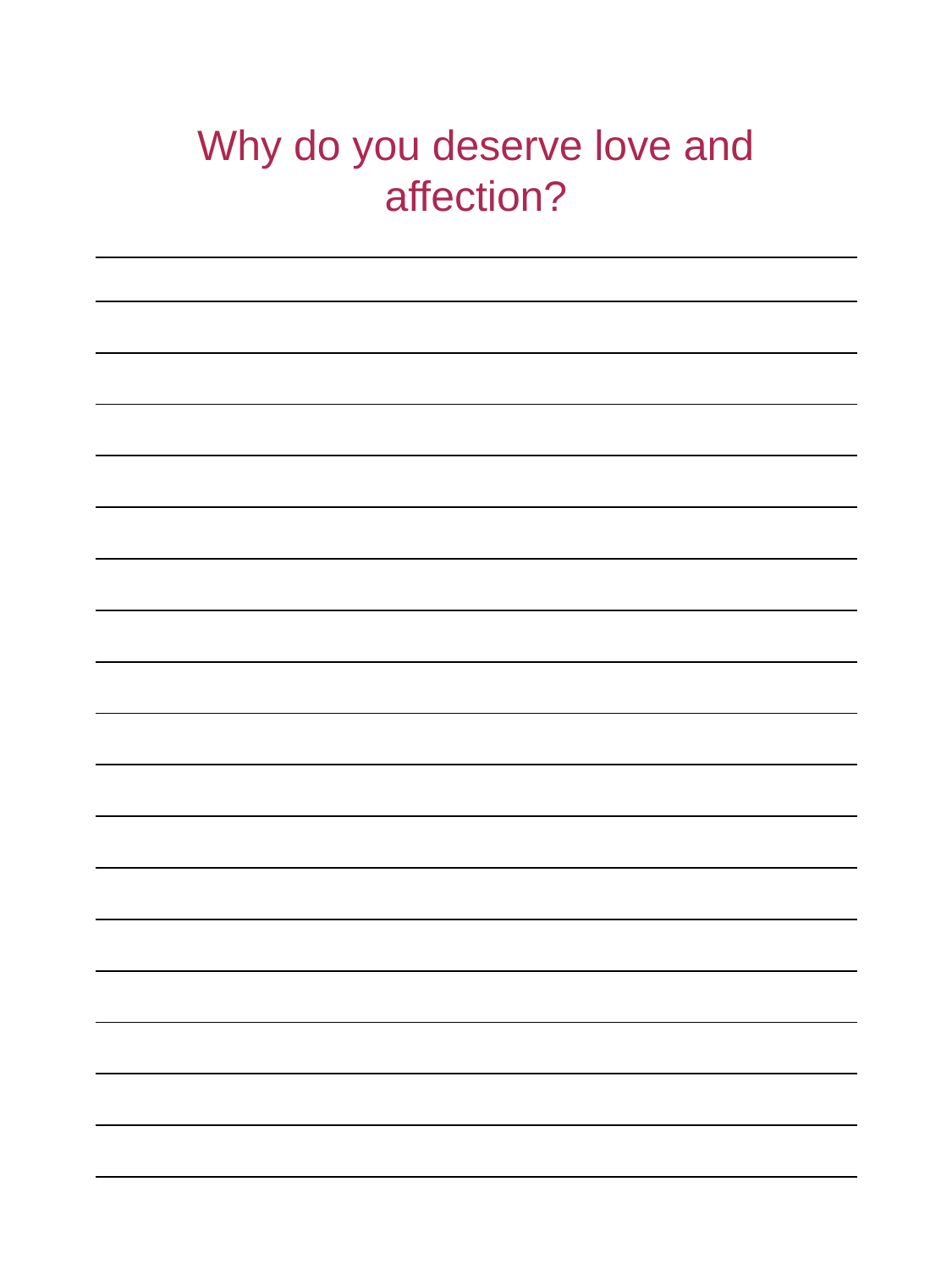

Why do you deserve love and affection?
|  |
| --- |
|  |
|  |
|  |
|  |
|  |
|  |
|  |
|  |
|  |
|  |
|  |
|  |
|  |
|  |
|  |
|  |
|  |